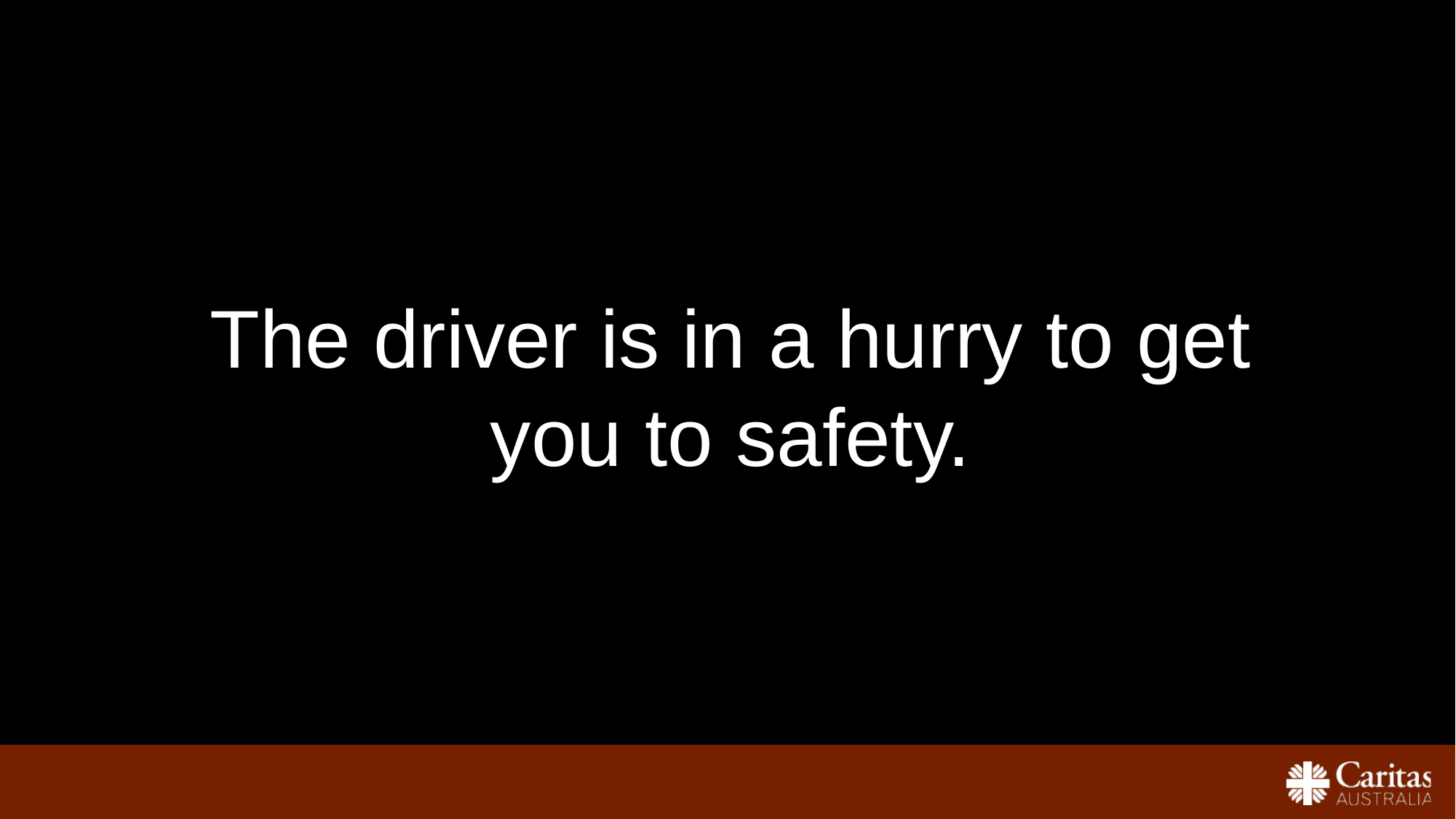

The driver is in a hurry to get you to safety.